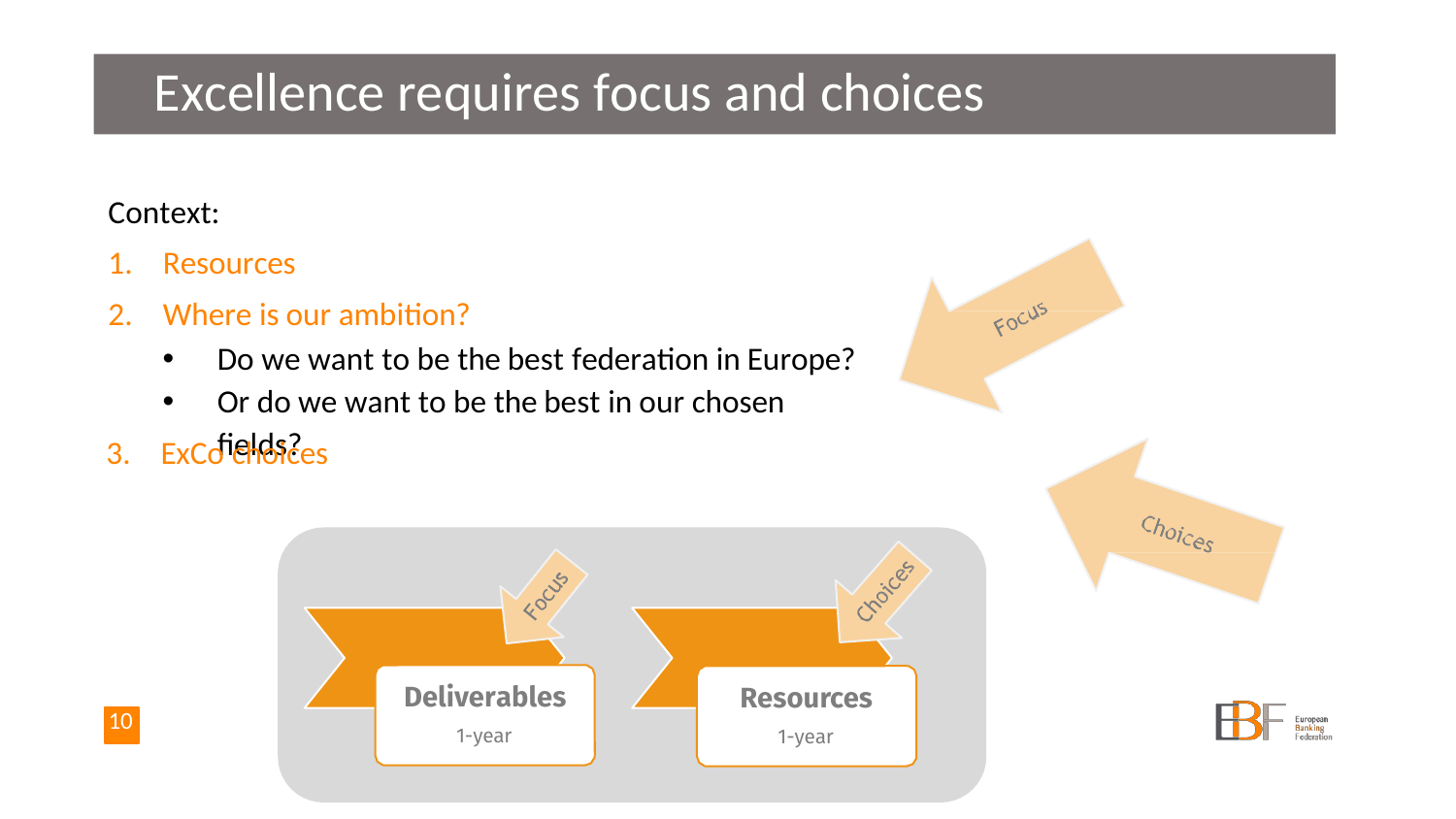

# Excellence requires focus and choices
Context:

Resources

Where is our ambition?

Do we want to be the best federation in Europe? Or do we want to be the best in our chosen fields?
•
•
3.	ExCo choices

Deliverables
Resources
10

1-year
1-year